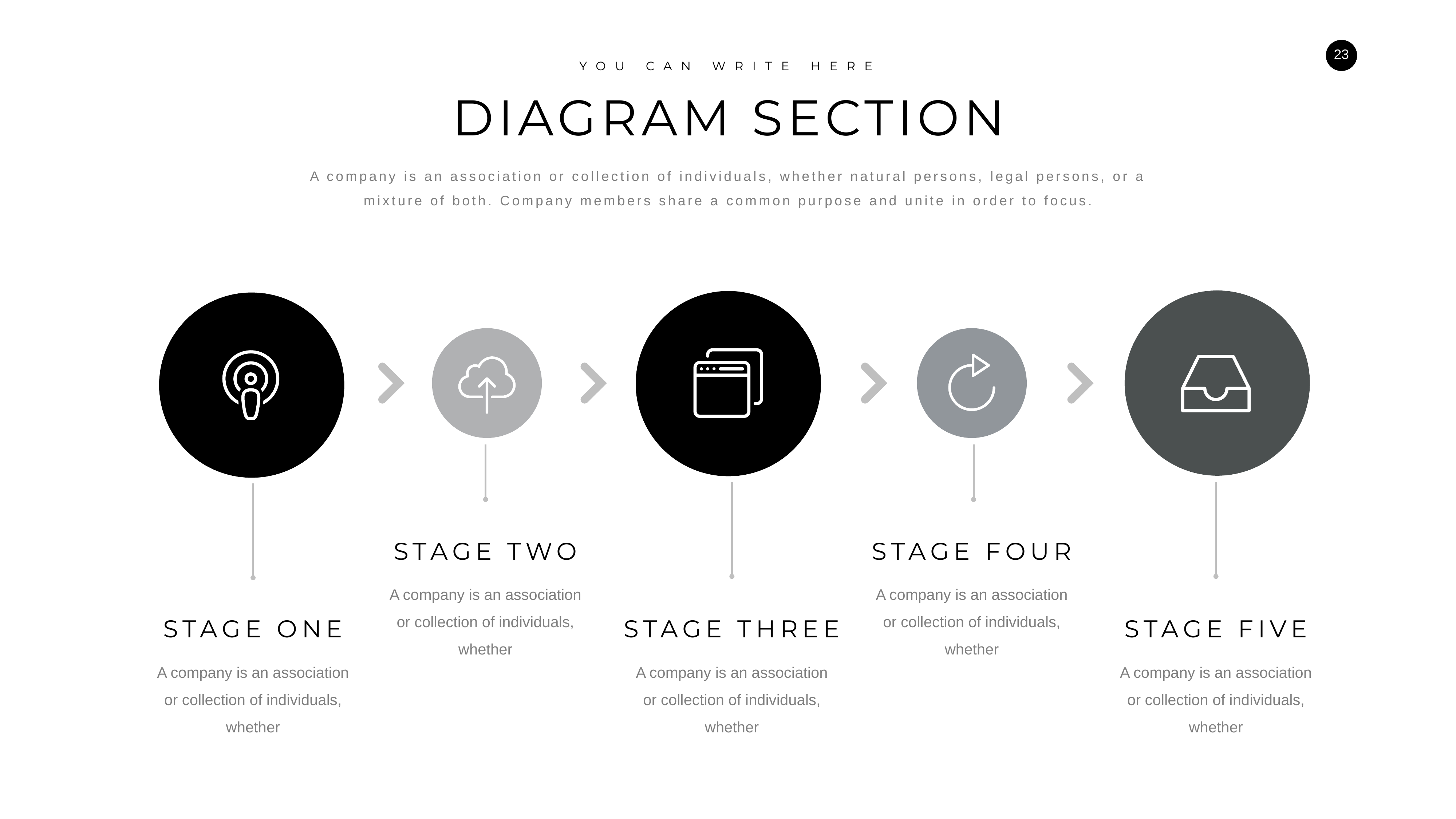

YOU CAN WRITE HERE
DIAGRAM SECTION
A company is an association or collection of individuals, whether natural persons, legal persons, or a mixture of both. Company members share a common purpose and unite in order to focus.

STAGE TWO
A company is an association or collection of individuals, whether
STAGE FOUR
A company is an association or collection of individuals, whether
STAGE ONE
A company is an association or collection of individuals, whether
STAGE THREE
A company is an association or collection of individuals, whether
STAGE FIVE
A company is an association or collection of individuals, whether